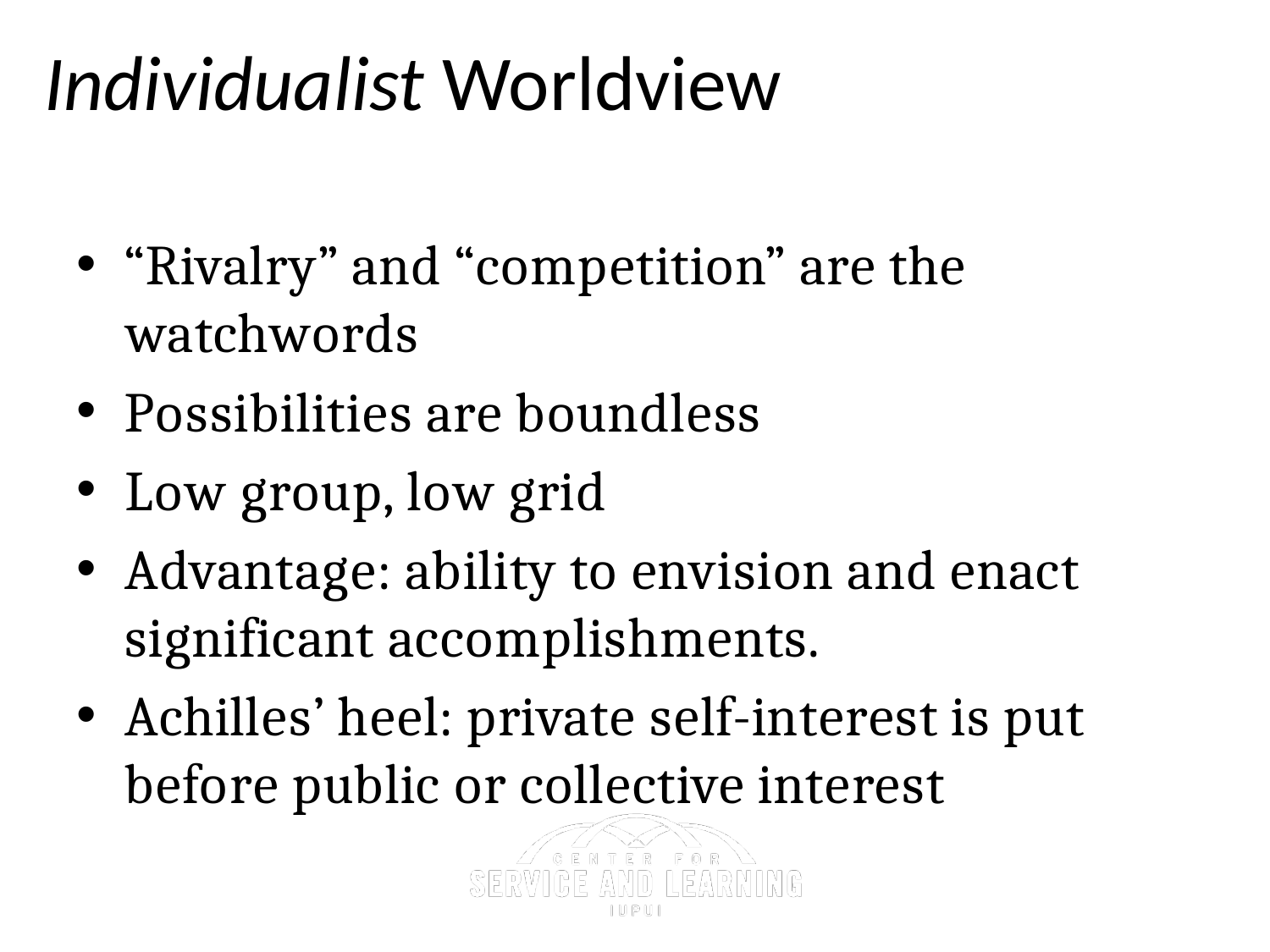

“Rivalry” and “competition” are the watchwords
Possibilities are boundless
Low group, low grid
Advantage: ability to envision and enact significant accomplishments.
Achilles’ heel: private self-interest is put before public or collective interest

Individualist Worldview